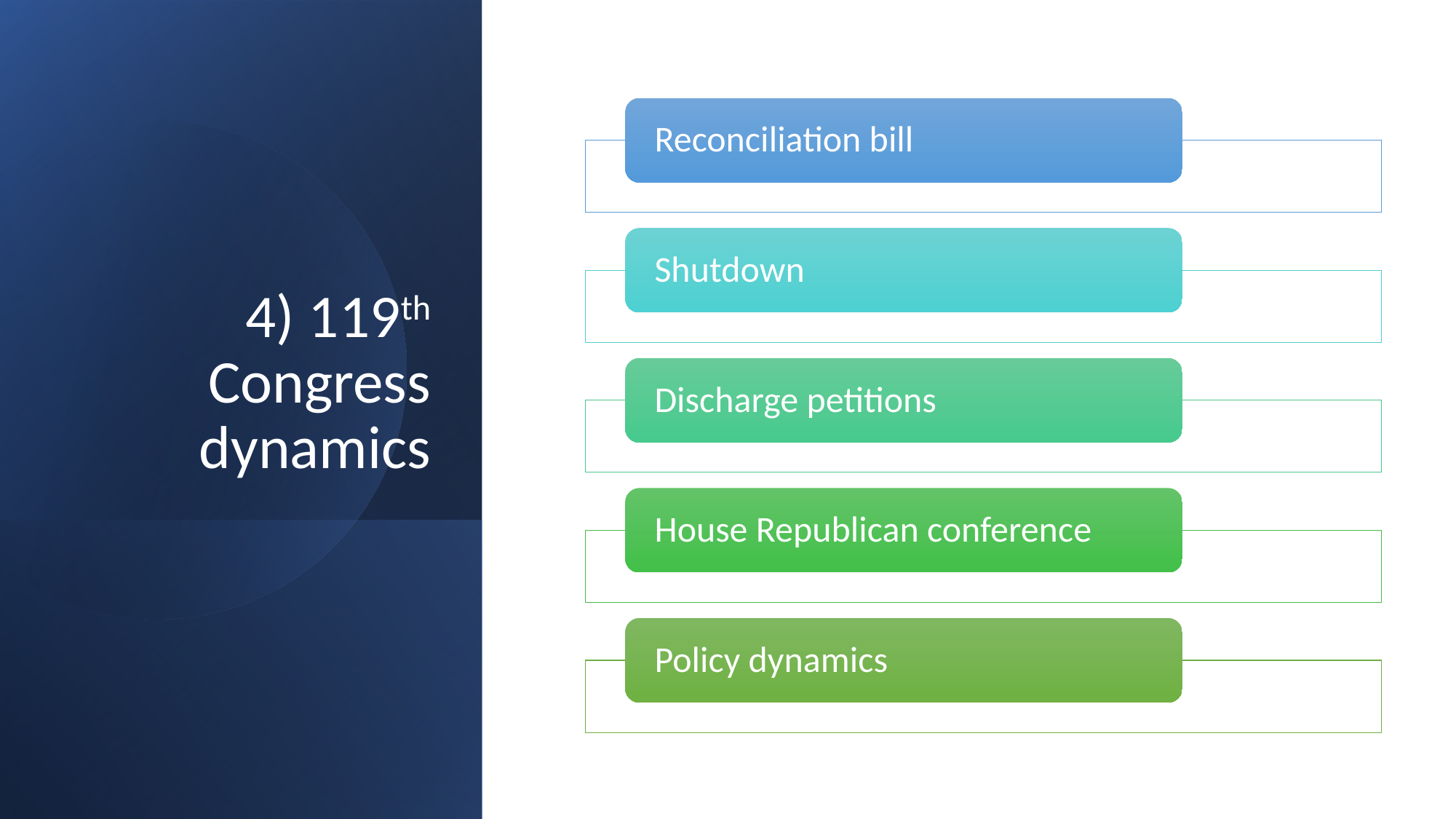

Reconciliation bill
Shutdown
Discharge petitions
House Republican conference
Policy dynamics

# 4) 119th Congress dynamics